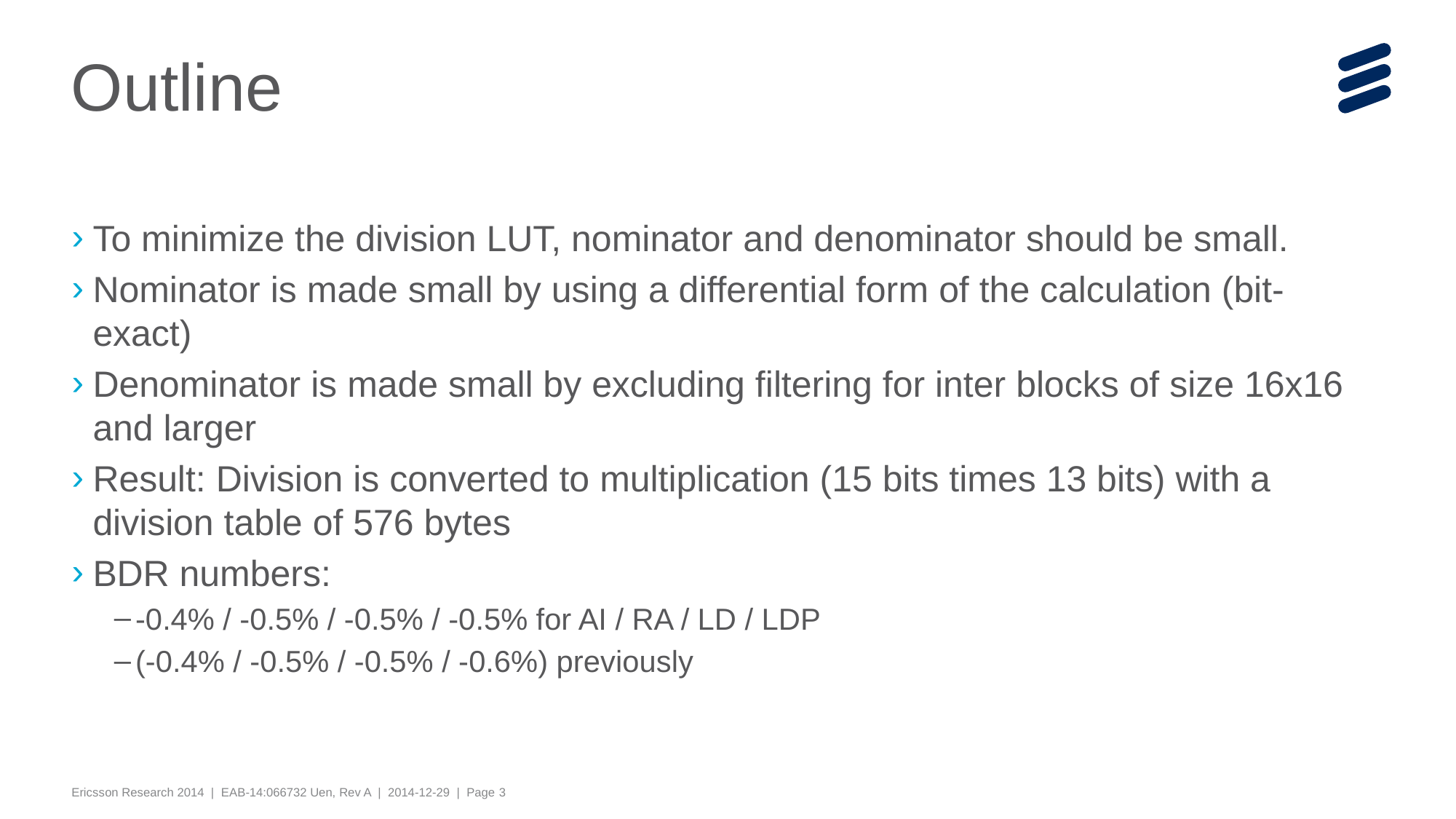

# Outline
To minimize the division LUT, nominator and denominator should be small.
Nominator is made small by using a differential form of the calculation (bit-exact)
Denominator is made small by excluding filtering for inter blocks of size 16x16 and larger
Result: Division is converted to multiplication (15 bits times 13 bits) with a division table of 576 bytes
BDR numbers:
-0.4% / -0.5% / -0.5% / -0.5% for AI / RA / LD / LDP
(-0.4% / -0.5% / -0.5% / -0.6%) previously